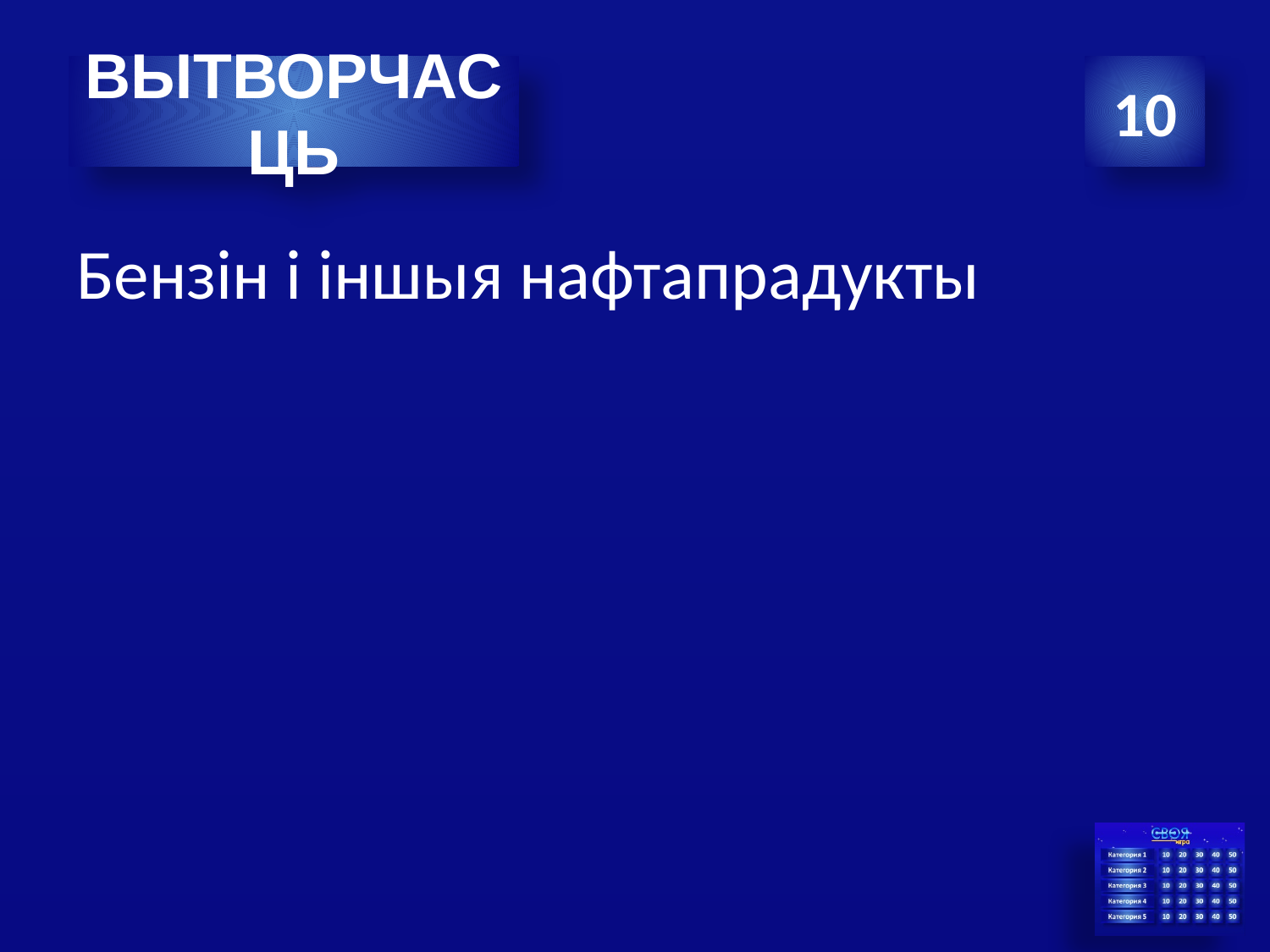

#
ВЫТВОРЧАСЦЬ
10
Бензін і іншыя нафтапрадукты